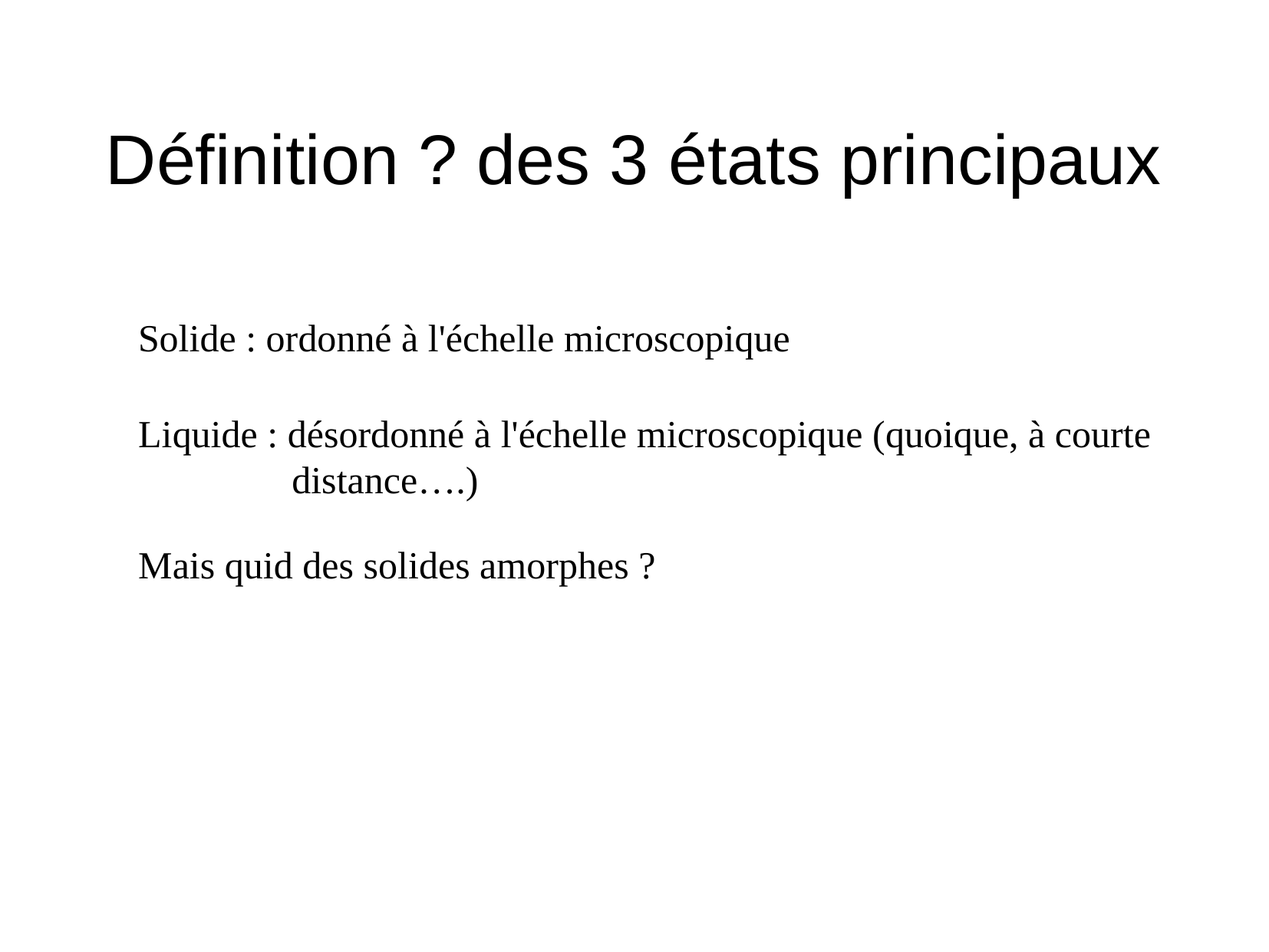

# Définition ? des 3 états principaux
Solide : ordonné à l'échelle microscopique
Liquide : désordonné à l'échelle microscopique (quoique, à courte
                distance….)
Mais quid des solides amorphes ?